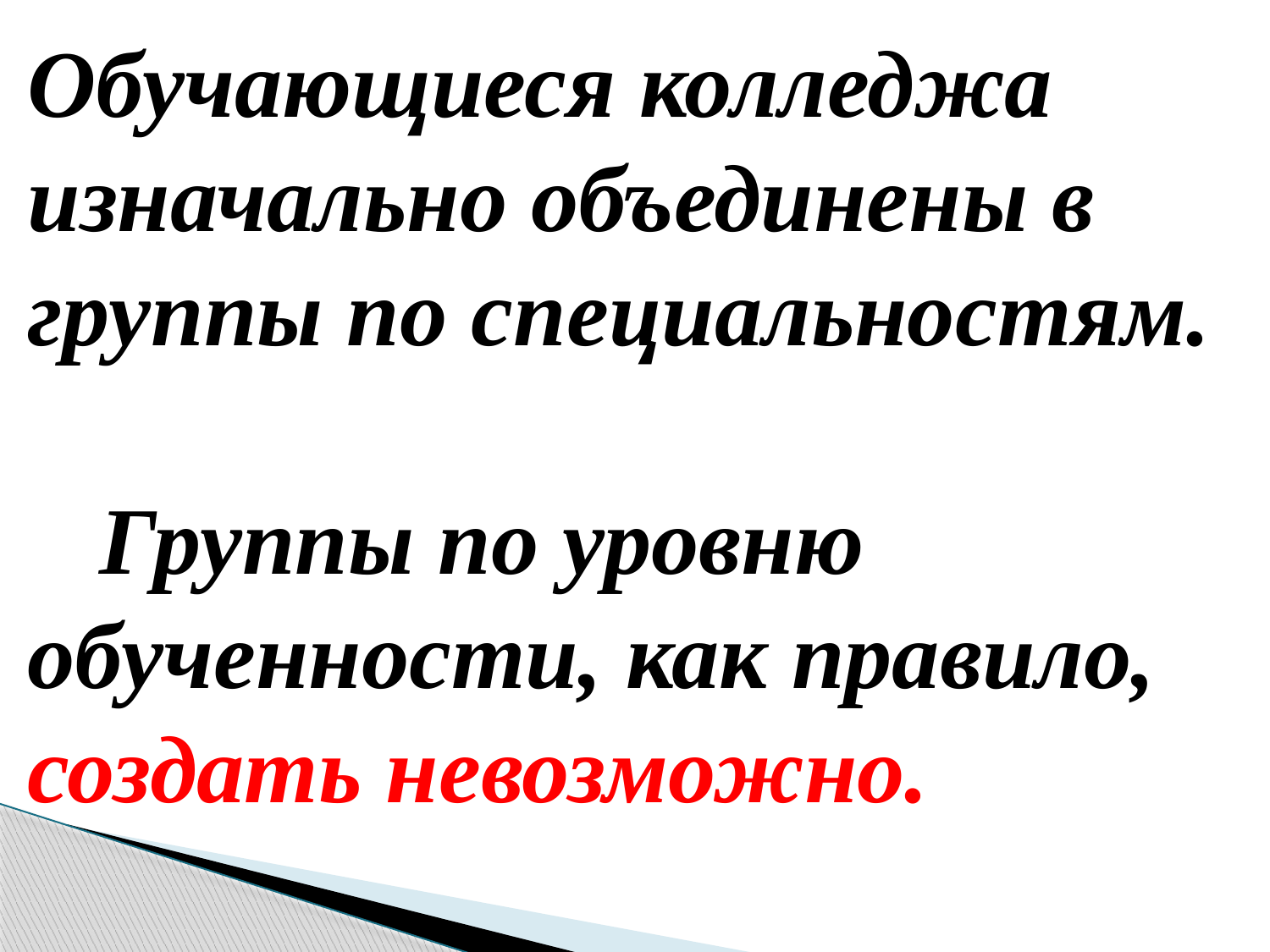

Обучающиеся колледжа изначально объединены в группы по специальностям.

   Группы по уровню обученности, как правило, создать невозможно.